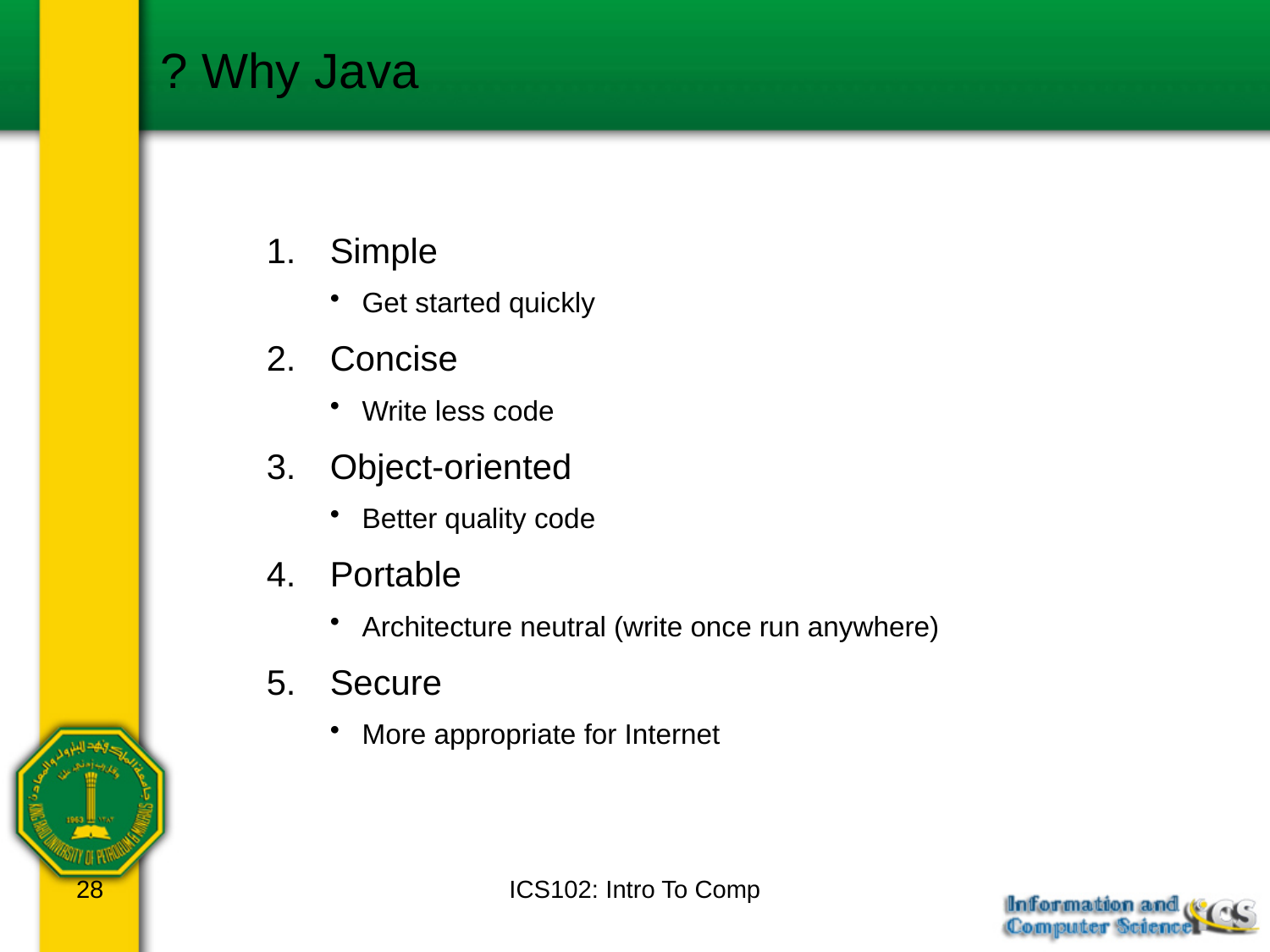

Why Java ?
Simple
Get started quickly
Concise
Write less code
Object-oriented
Better quality code
Portable
Architecture neutral (write once run anywhere)
Secure
More appropriate for Internet
28
ICS102: Intro To Comp